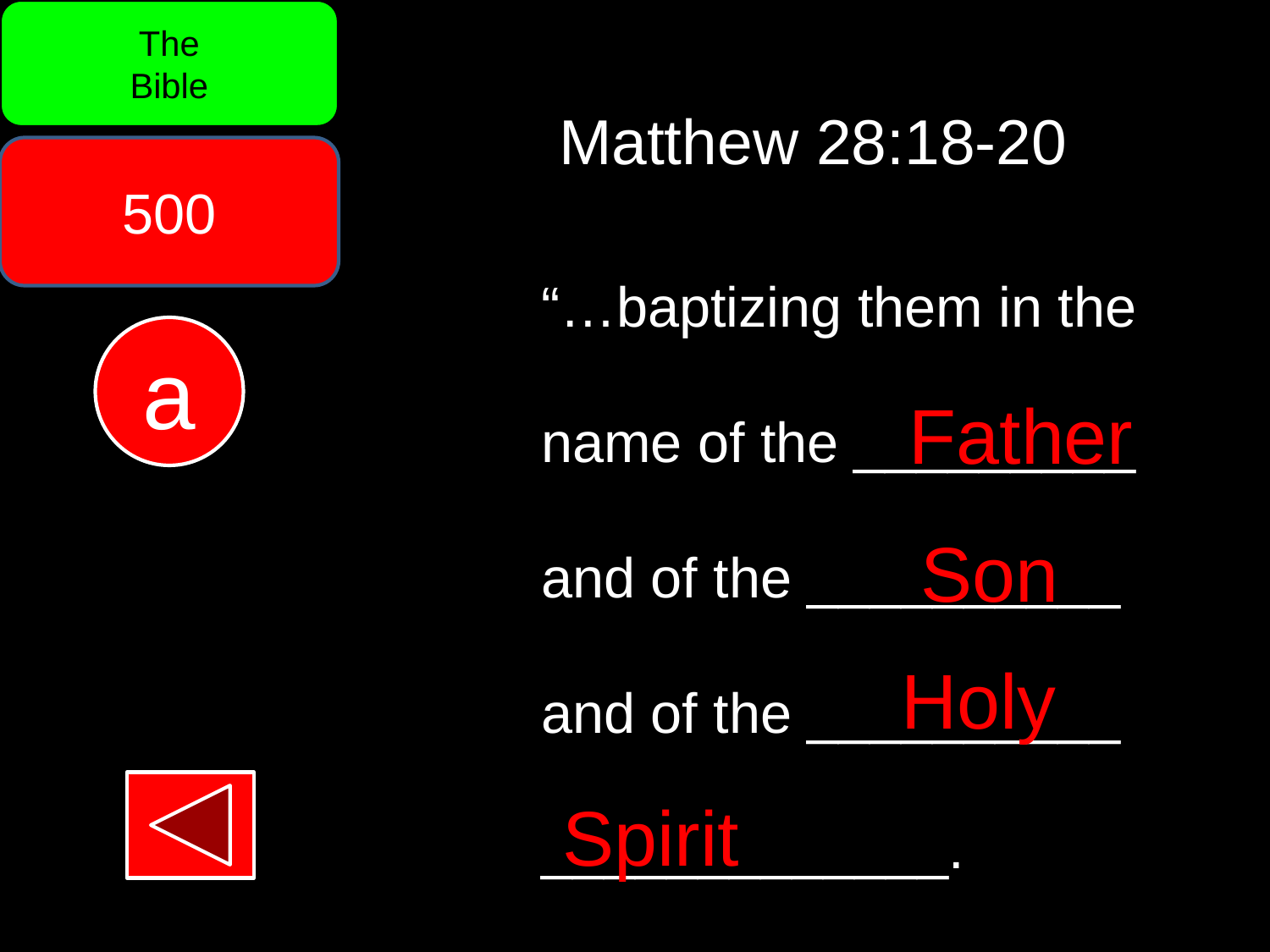

The
Bible
Matthew 28:18-20
500
“…baptizing them in the

name of the _________

and of the __________

and of the __________

_____________.
a
Father
Son
Holy

Spirit